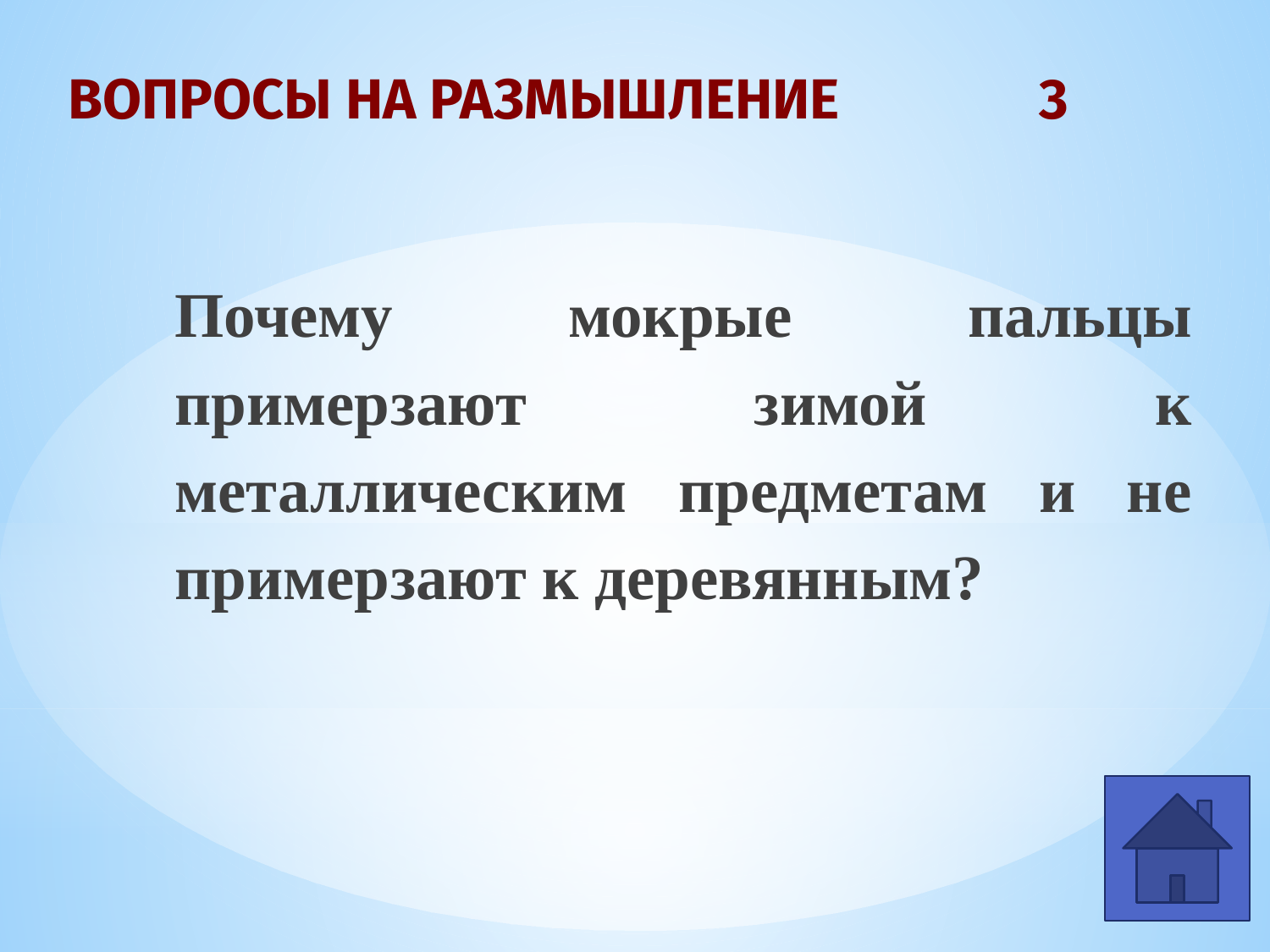

# ВОПРОСЫ НА РАЗМЫШЛЕНИЕ               3
Почему мокрые пальцы примерзают зимой к металлическим предметам и не примерзают к деревянным?